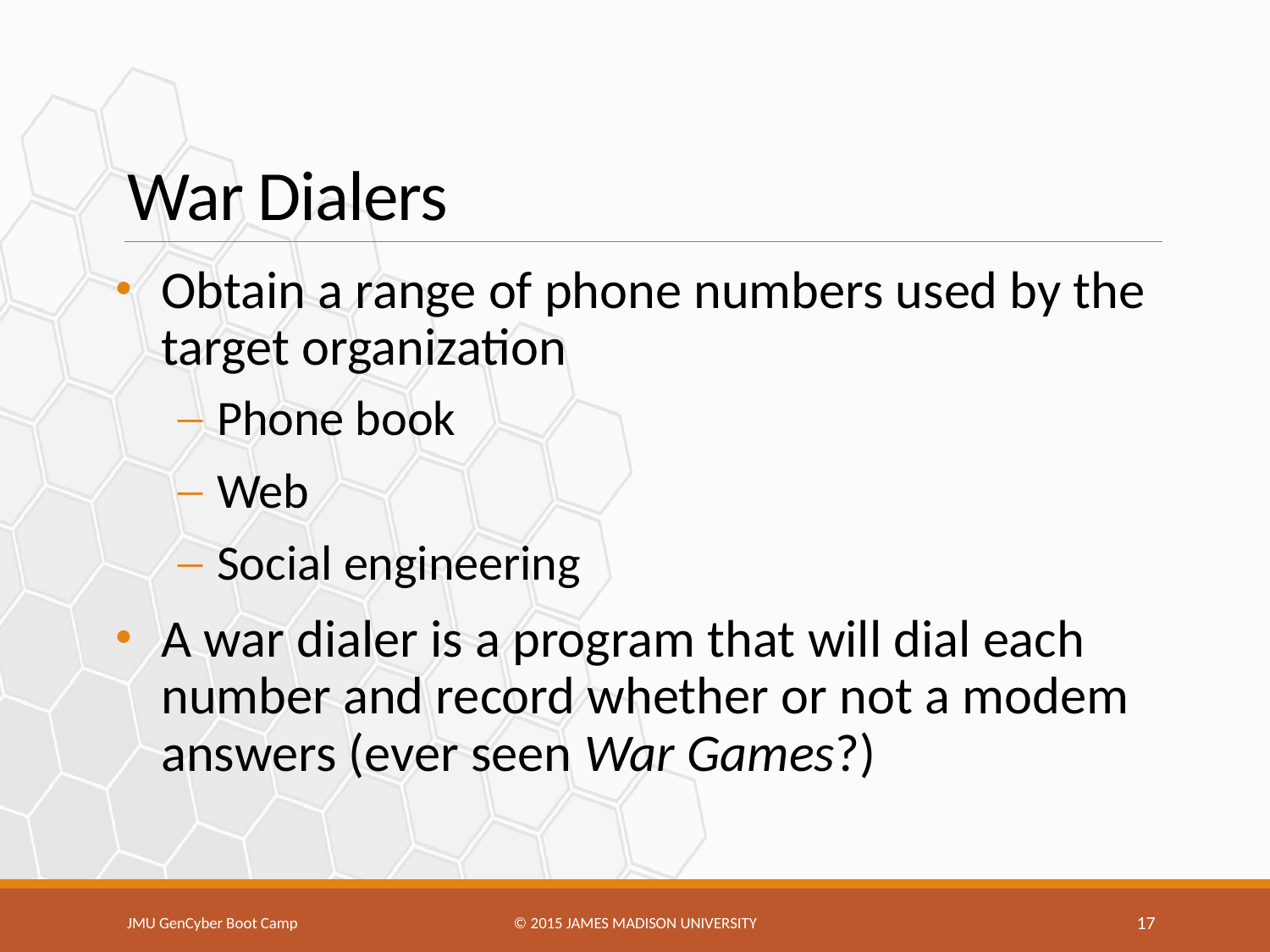

# War Dialers
Obtain a range of phone numbers used by the target organization
Phone book
Web
Social engineering
A war dialer is a program that will dial each number and record whether or not a modem answers (ever seen War Games?)
JMU GenCyber Boot Camp
© 2015 James Madison university
17